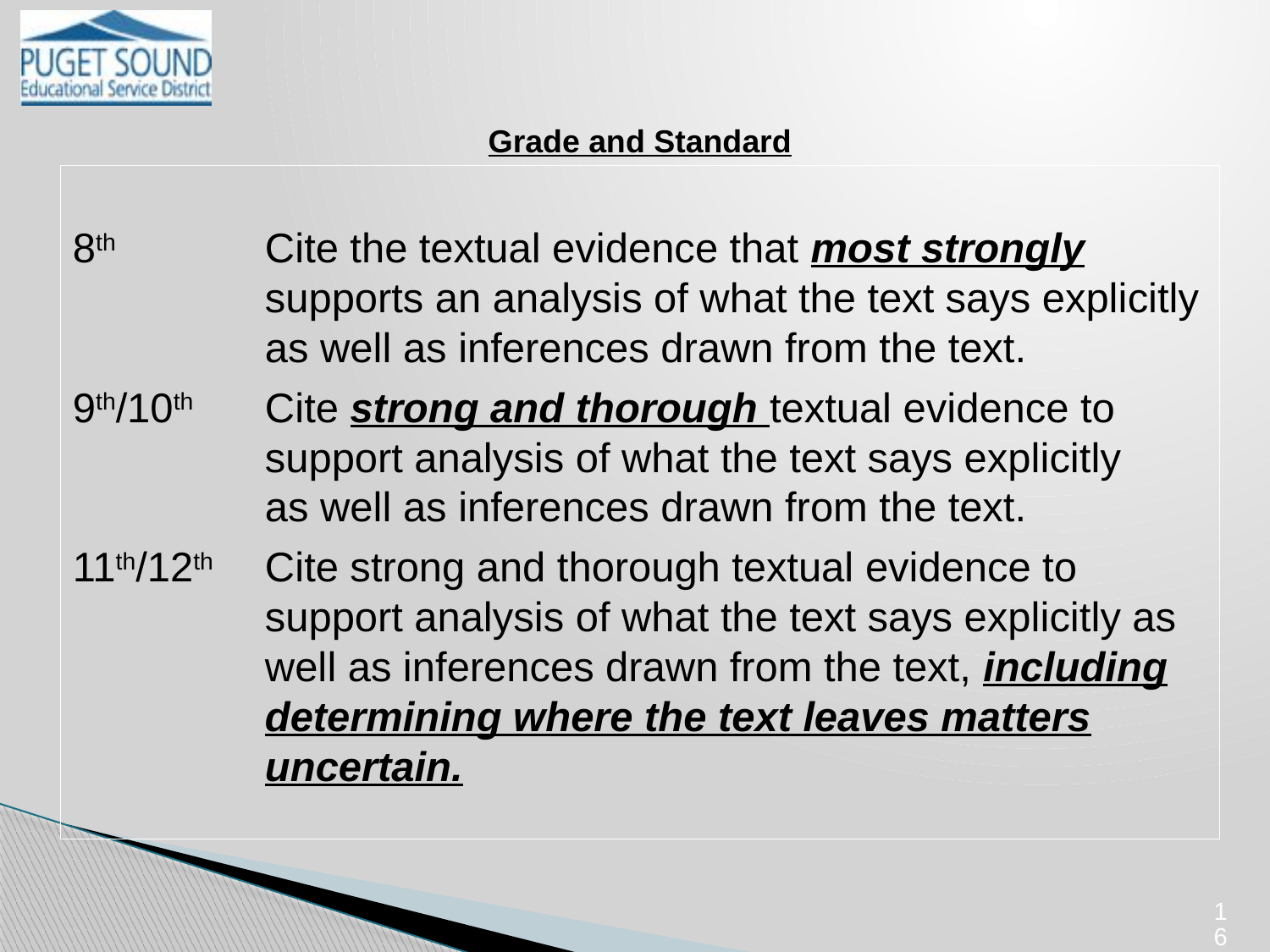

Grade and Standard

8th 	Cite the textual evidence that most strongly supports an analysis of what the text says explicitly as well as inferences drawn from the text.
9th/10th 	Cite strong and thorough textual evidence to support analysis of what the text says explicitly
as well as inferences drawn from the text.
11th/12th	Cite strong and thorough textual evidence to support analysis of what the text says explicitly as well as inferences drawn from the text, including determining where the text leaves matters uncertain.

16